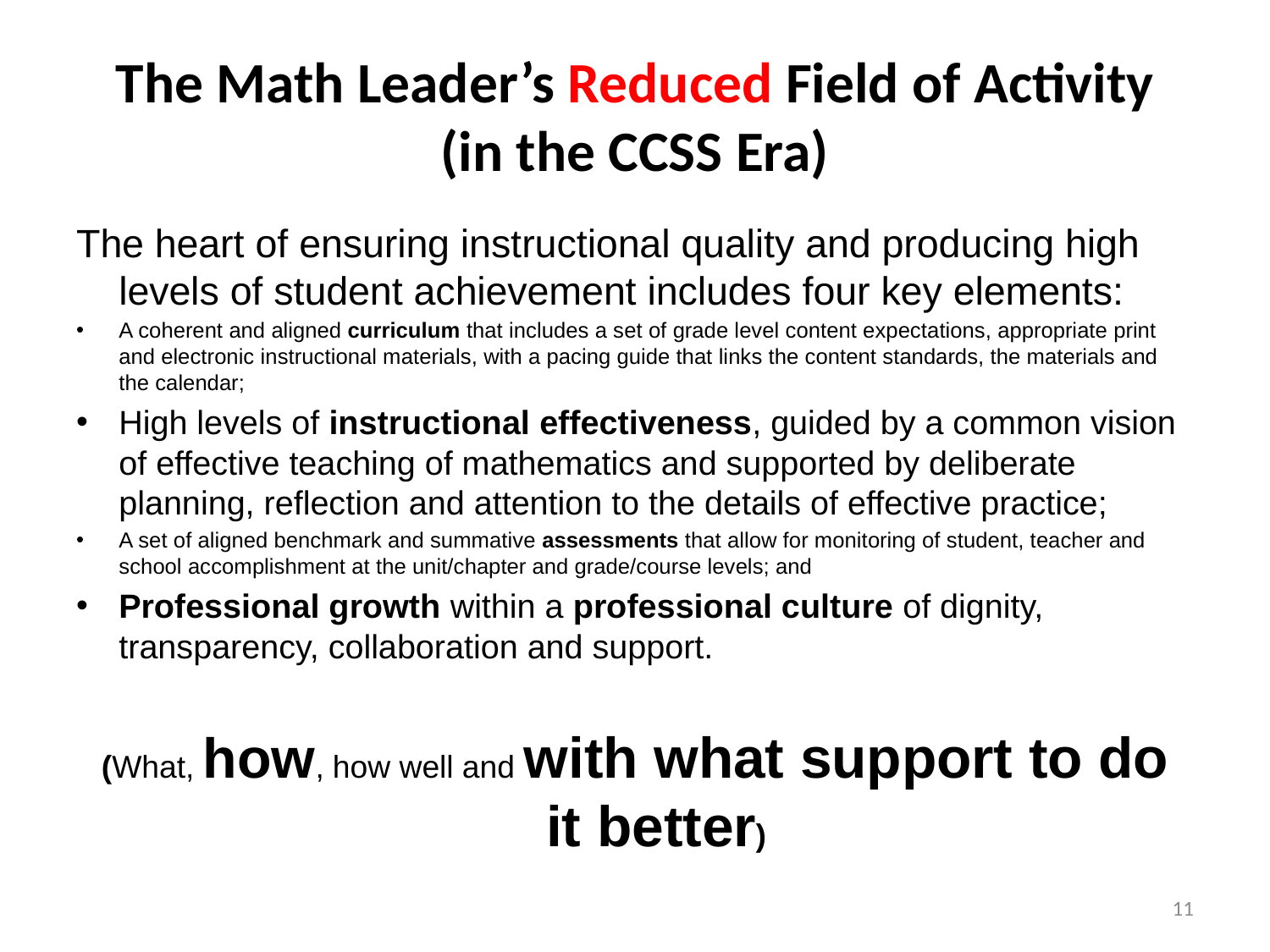

# The Math Leader’s Reduced Field of Activity (in the CCSS Era)
The heart of ensuring instructional quality and producing high levels of student achievement includes four key elements:
A coherent and aligned curriculum that includes a set of grade level content expectations, appropriate print and electronic instructional materials, with a pacing guide that links the content standards, the materials and the calendar;
High levels of instructional effectiveness, guided by a common vision of effective teaching of mathematics and supported by deliberate planning, reflection and attention to the details of effective practice;
A set of aligned benchmark and summative assessments that allow for monitoring of student, teacher and school accomplishment at the unit/chapter and grade/course levels; and
Professional growth within a professional culture of dignity, transparency, collaboration and support.

(What, how, how well and with what support to do it better)
11